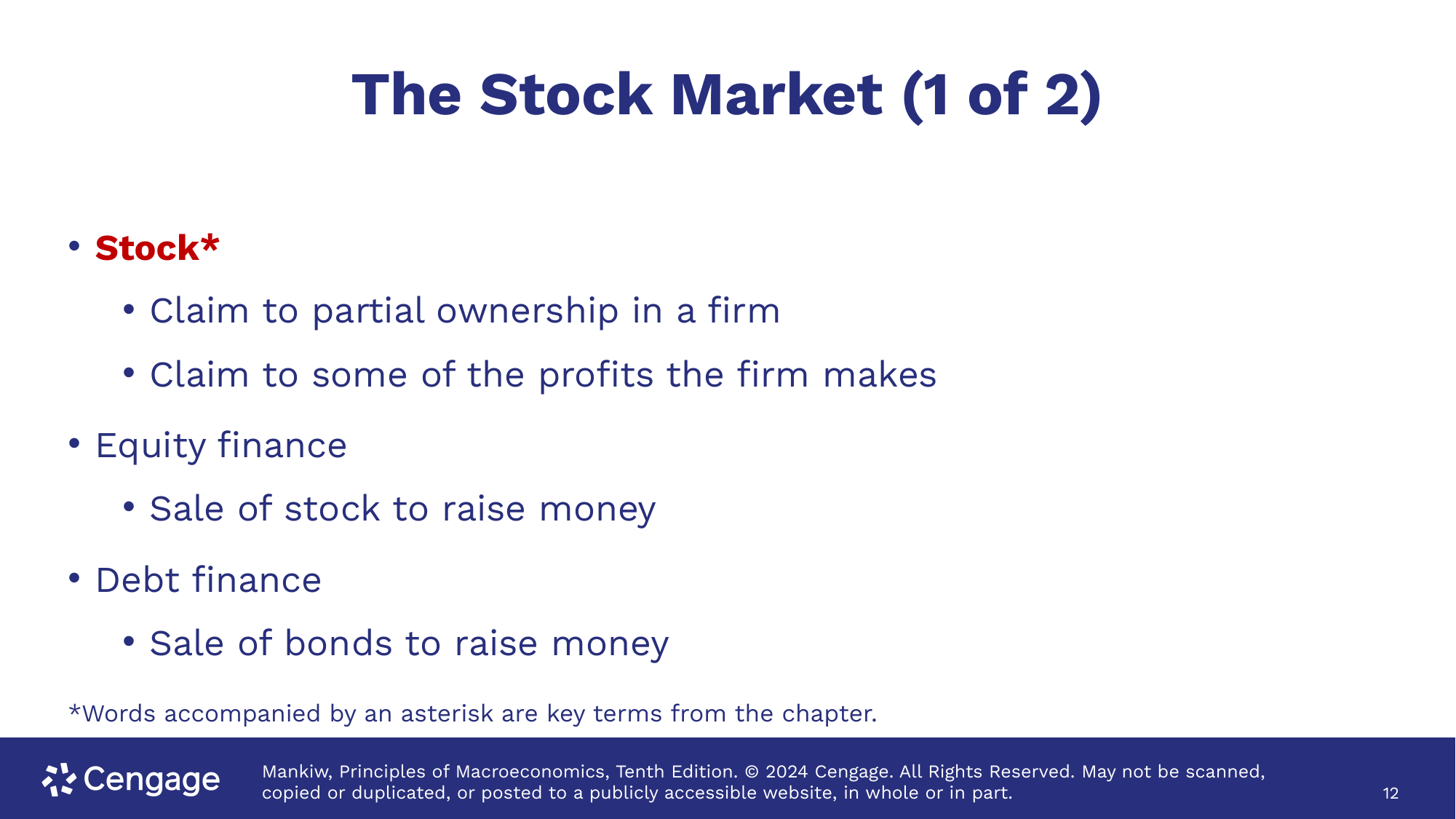

# The Stock Market (1 of 2)
Stock*
Claim to partial ownership in a firm
Claim to some of the profits the firm makes
Equity finance
Sale of stock to raise money
Debt finance
Sale of bonds to raise money
*Words accompanied by an asterisk are key terms from the chapter.